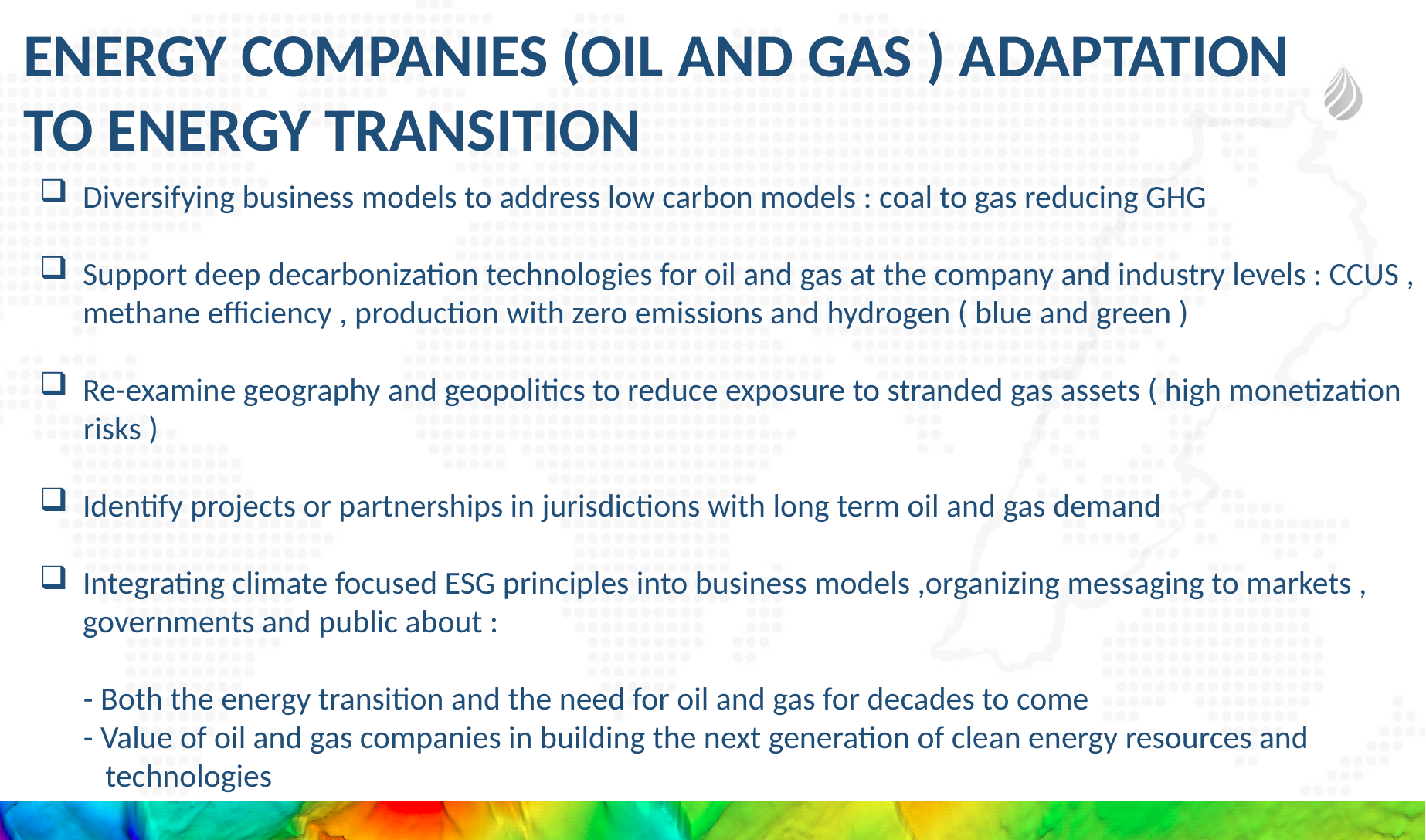

Energy companies (Oil and Gas ) adaptation to energy transition
Diversifying business models to address low carbon models : coal to gas reducing GHG

Support deep decarbonization technologies for oil and gas at the company and industry levels : CCUS , methane efficiency , production with zero emissions and hydrogen ( blue and green )

Re-examine geography and geopolitics to reduce exposure to stranded gas assets ( high monetization
      risks )

Identify projects or partnerships in jurisdictions with long term oil and gas demand

Integrating climate focused ESG principles into business models ,organizing messaging to markets , governments and public about :

      - Both the energy transition and the need for oil and gas for decades to come
      - Value of oil and gas companies in building the next generation of clean energy resources and
         technologies